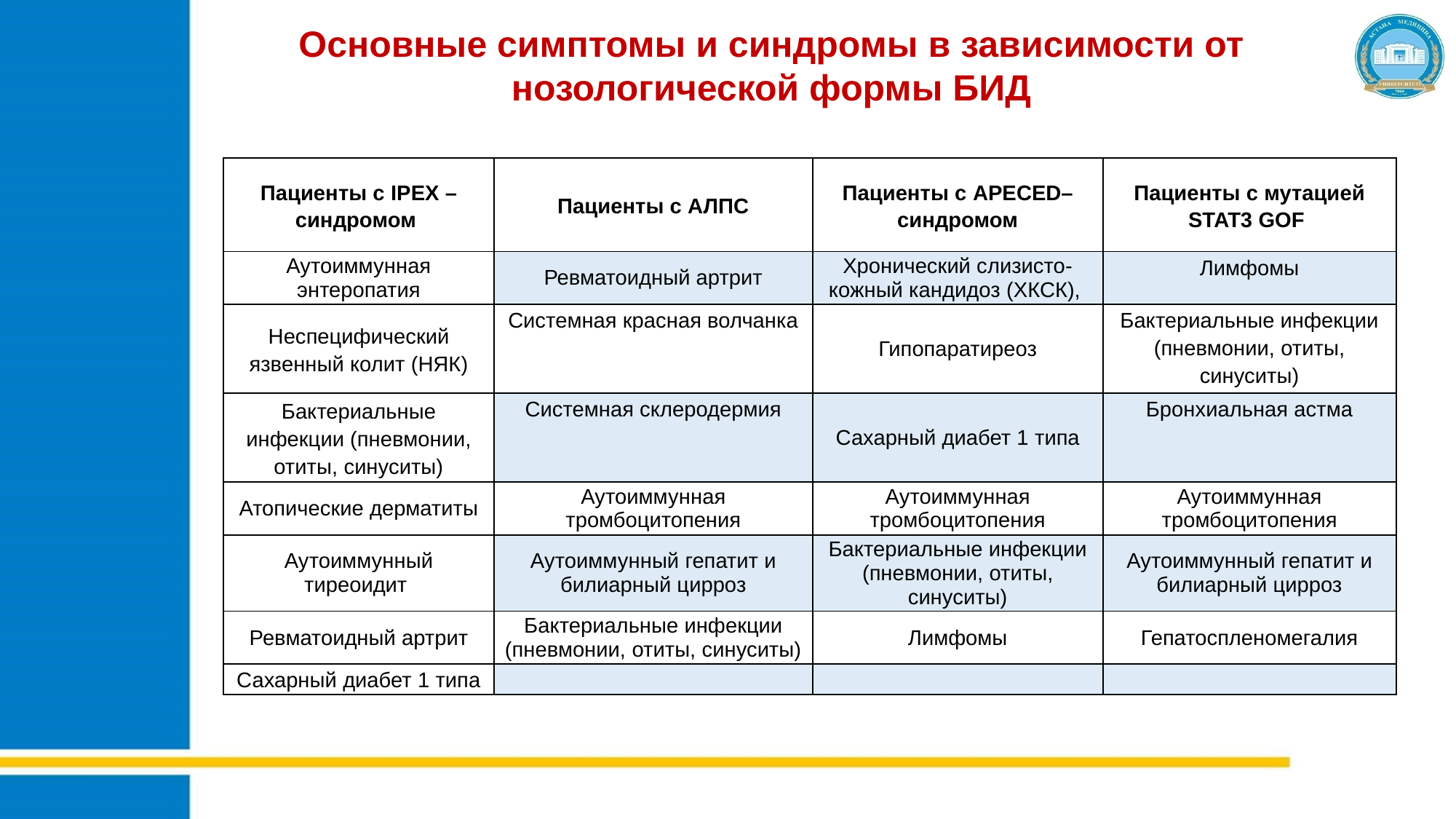

Основные симптомы и синдромы в зависимости от нозологической формы БИД
| Пациенты с IPEX – синдромом | Пациенты с АЛПС | Пациенты с APECED–синдромом | Пациенты с мутацией STAT3 GOF |
| --- | --- | --- | --- |
| Аутоиммунная энтеропатия | Ревматоидный артрит | Хронический слизисто-кожный кандидоз (ХКСК), | Лимфомы |
| Неспецифический язвенный колит (НЯК) | Системная красная волчанка | Гипопаратиреоз | Бактериальные инфекции (пневмонии, отиты, синуситы) |
| Бактериальные инфекции (пневмонии, отиты, синуситы) | Системная склеродермия | Сахарный диабет 1 типа | Бронхиальная астма |
| Атопические дерматиты | Аутоиммунная тромбоцитопения | Аутоиммунная тромбоцитопения | Аутоиммунная тромбоцитопения |
| Аутоиммунный тиреоидит | Аутоиммунный гепатит и билиарный цирроз | Бактериальные инфекции (пневмонии, отиты, синуситы) | Аутоиммунный гепатит и билиарный цирроз |
| Ревматоидный артрит | Бактериальные инфекции (пневмонии, отиты, синуситы) | Лимфомы | Гепатоспленомегалия |
| Сахарный диабет 1 типа |  |  |  |